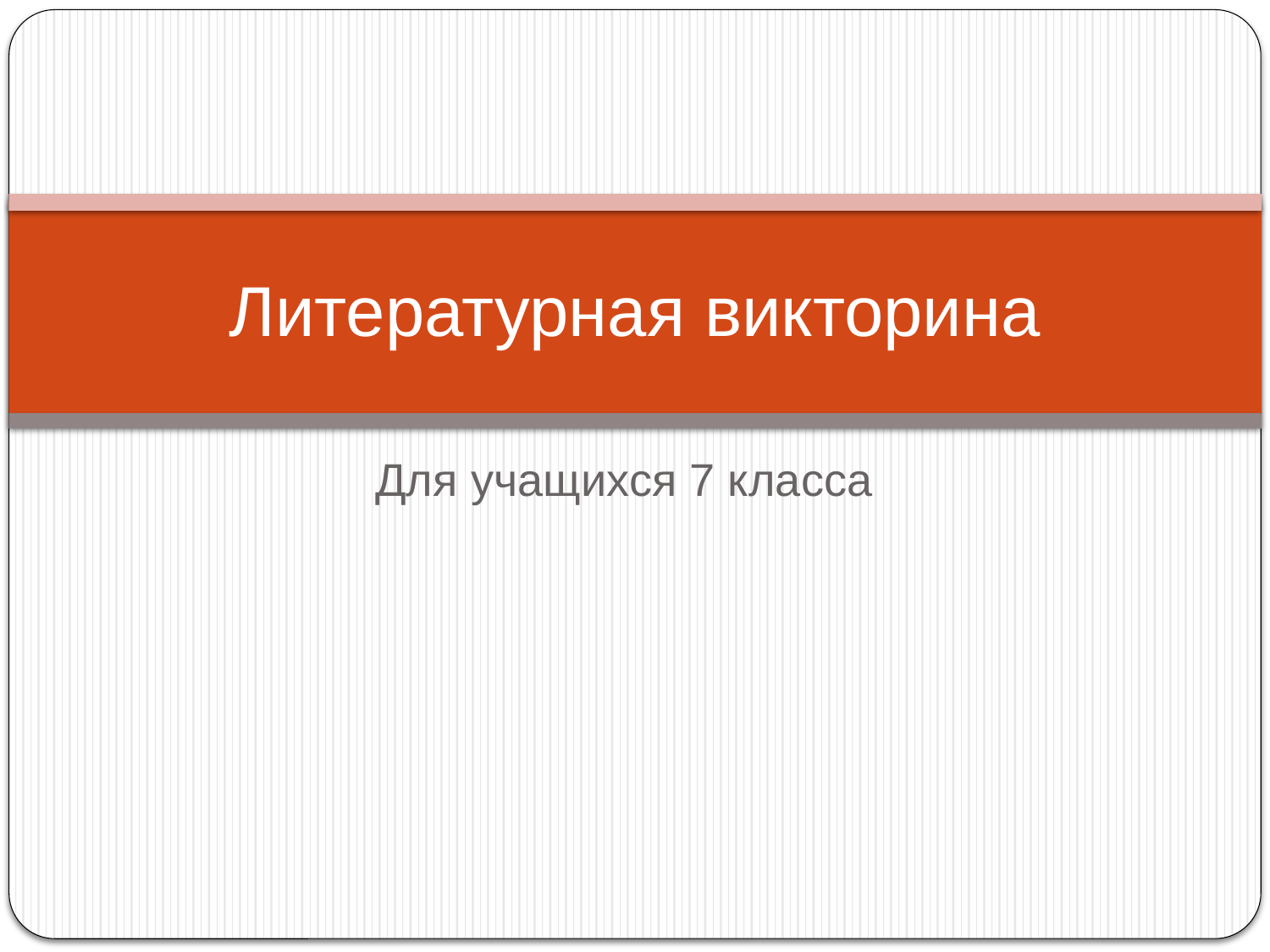

# Литературная викторина
Для учащихся 7 класса